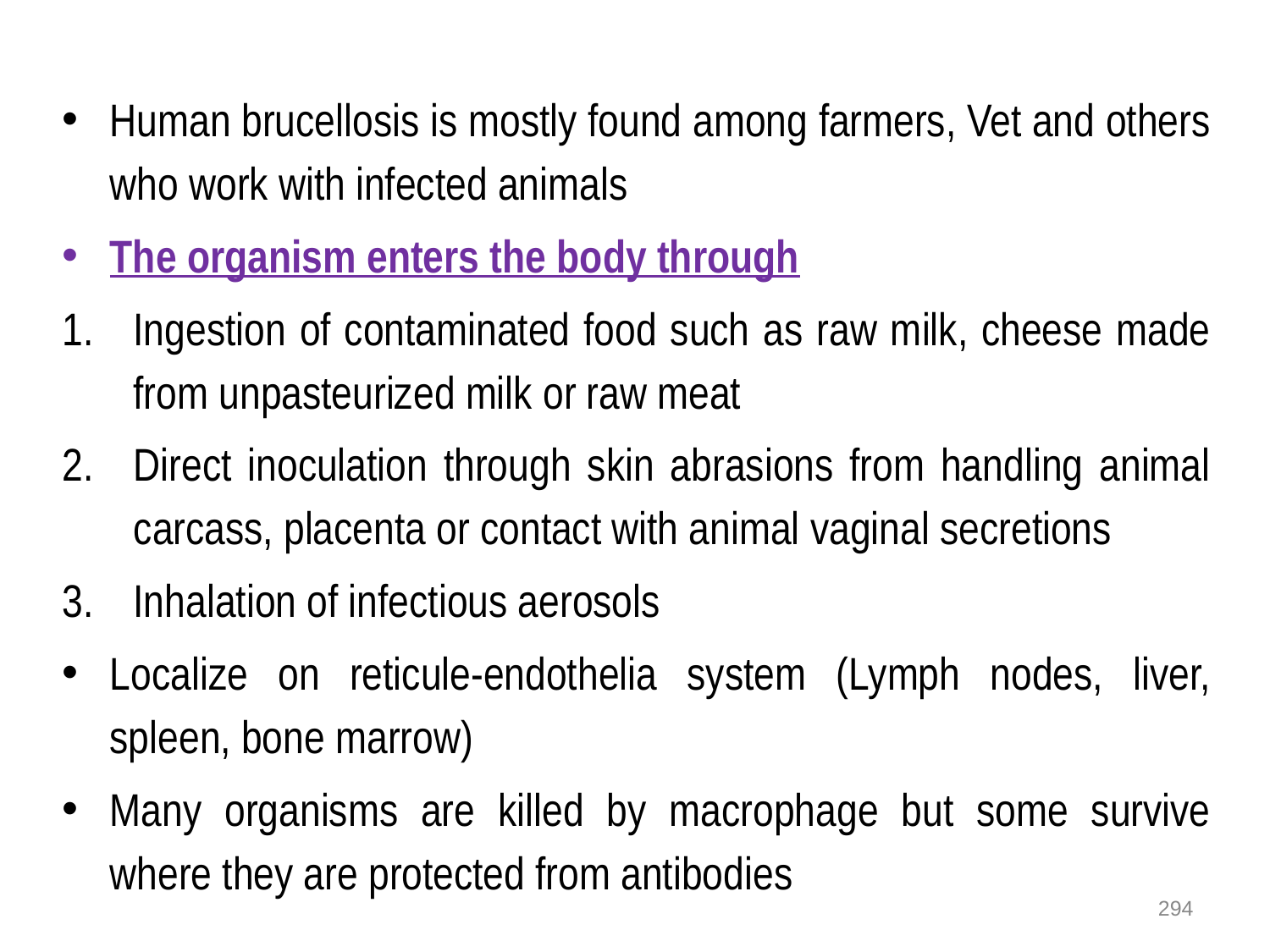

Human brucellosis is mostly found among farmers, Vet and others who work with infected animals
The organism enters the body through
Ingestion of contaminated food such as raw milk, cheese made from unpasteurized milk or raw meat
Direct inoculation through skin abrasions from handling animal carcass, placenta or contact with animal vaginal secretions
Inhalation of infectious aerosols
Localize on reticule-endothelia system (Lymph nodes, liver, spleen, bone marrow)
Many organisms are killed by macrophage but some survive where they are protected from antibodies

294